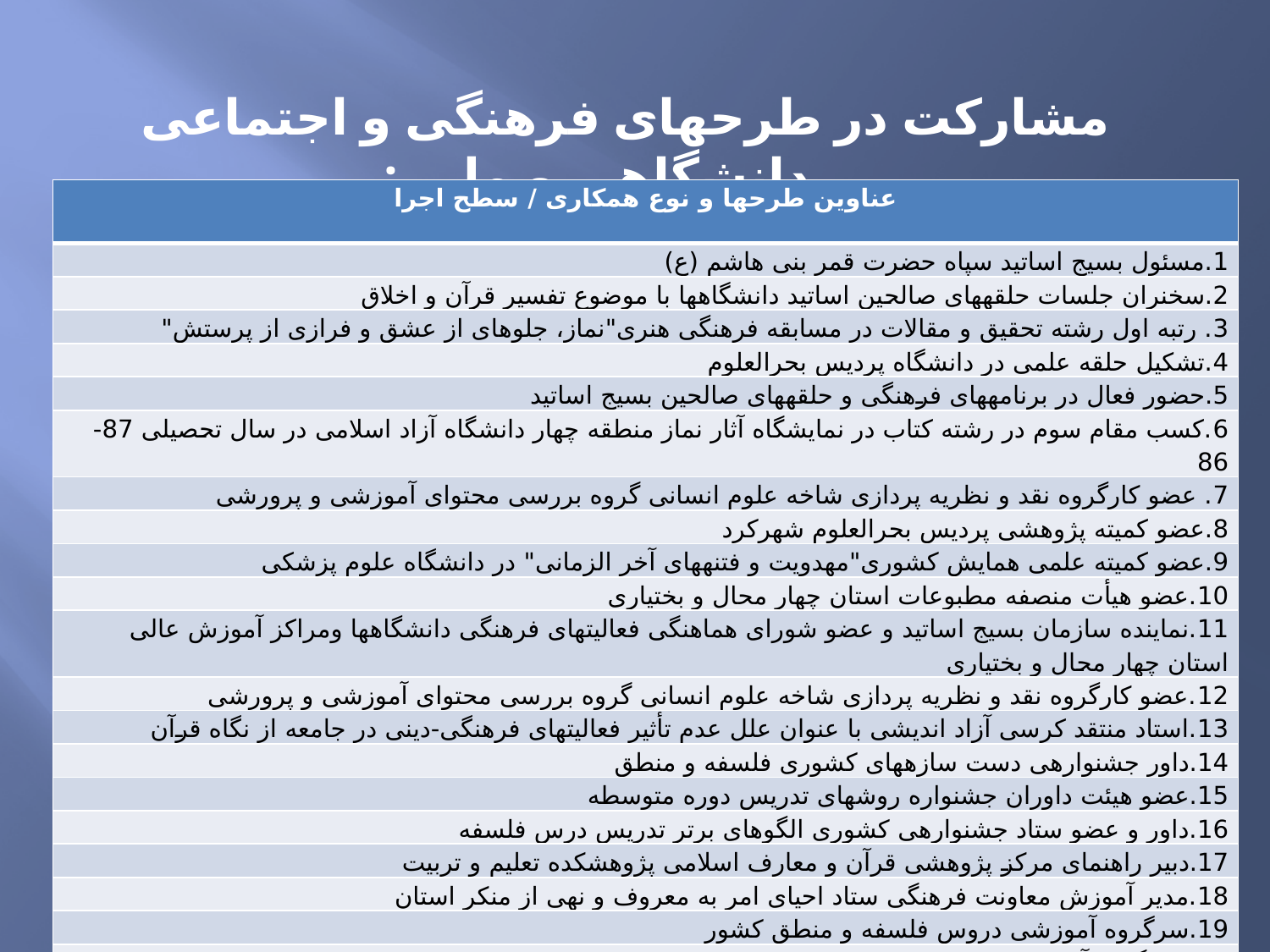

مشارکت در طرحهای فرهنگی و اجتماعی دانشگاهی و ملی :

| عناوین طرح­ها و نوع همکاری / سطح اجرا |
| --- |
| 1.مسئول بسیج اساتید سپاه حضرت قمر بنی هاشم (ع) |
| 2.سخنران جلسات حلقه­های صالحین اساتید دانشگاه­ها با موضوع تفسیر قرآن و اخلاق |
| 3. رتبه اول رشته تحقیق و مقالات در مسابقه فرهنگی هنری"نماز، جلوه­ای از عشق و فرازی از پرستش" |
| 4.تشکیل حلقه علمی در دانشگاه پردیس بحرالعلوم |
| 5.حضور فعال در برنامه­های فرهنگی و حلقه­های صالحین بسیج اساتید |
| 6.کسب مقام سوم در رشته کتاب در نمایشگاه آثار نماز منطقه چهار دانشگاه آزاد اسلامی در سال تحصیلی 87-86 |
| 7. عضو کارگروه نقد و نظریه پردازی شاخه علوم انسانی گروه بررسی محتوای آموزشی و پرورشی |
| 8.عضو کمیته پژوهشی پردیس بحرالعلوم شهرکرد |
| 9.عضو کمیته علمی همایش کشوری"مهدویت و فتنه­های آخر الزمانی" در دانشگاه علوم پزشکی |
| 10.عضو هیأت منصفه مطبوعات استان چهار محال و بختیاری |
| 11.نماینده سازمان بسیج اساتید و عضو شورای هماهنگی فعالیت­های فرهنگی دانشگاه­ها ومراکز آموزش عالی استان چهار محال و بختیاری |
| 12.عضو کارگروه نقد و نظریه پردازی شاخه علوم انسانی گروه بررسی محتوای آموزشی و پرورشی |
| 13.استاد منتقد کرسی آزاد اندیشی با عنوان علل عدم تأثیر فعالیت­های فرهنگی-دینی در جامعه از نگاه قرآن |
| 14.داور جشنواره­ی دست سازه­های کشوری فلسفه و منطق |
| 15.عضو هیئت داوران جشنواره روش­های تدریس دوره متوسطه |
| 16.داور و عضو ستاد جشنواره­ی کشوری الگوهای برتر تدریس درس فلسفه |
| 17.دبیر راهنمای مرکز پژوهشی قرآن و معارف اسلامی پژوهشکده تعلیم و تربیت |
| 18.مدیر آموزش معاونت فرهنگی ستاد احیای امر به معروف و نهی از منکر استان |
| 19.سرگروه آموزشی دروس فلسفه و منطق کشور |
| 20. سرگروه آموزشی دروس فلسفه و منطق کشور |